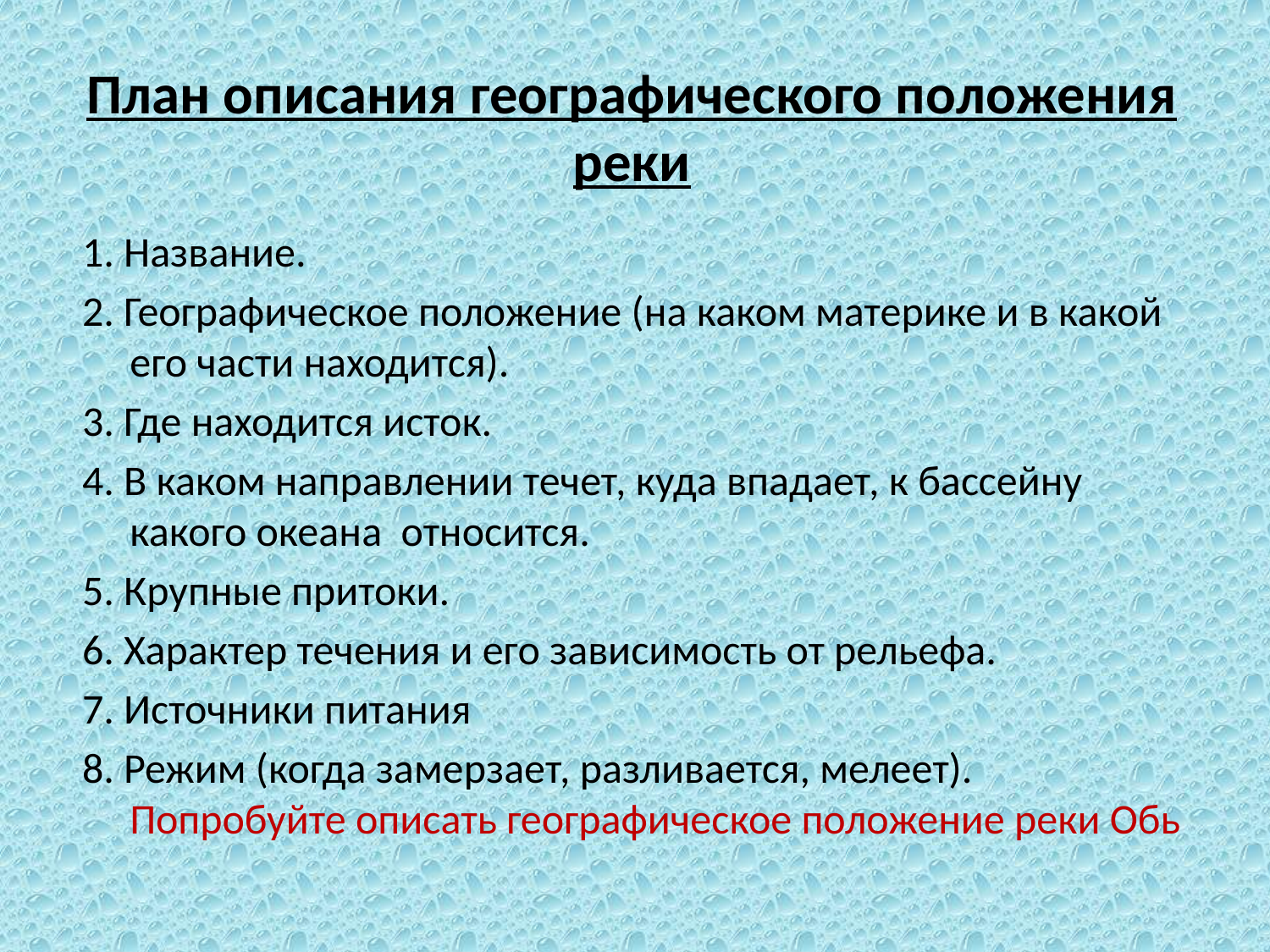

# План описания географического положения реки
1. Название.
2. Географическое положение (на каком материке и в какой его части находится).
3. Где находится исток.
4. В каком направлении течет, куда впадает, к бассейну какого океана  относится.
5. Крупные притоки.
6. Характер течения и его зависимость от рельефа.
7. Источники питания
8. Режим (когда замерзает, разливается, мелеет).
Попробуйте описать географическое положение реки Обь